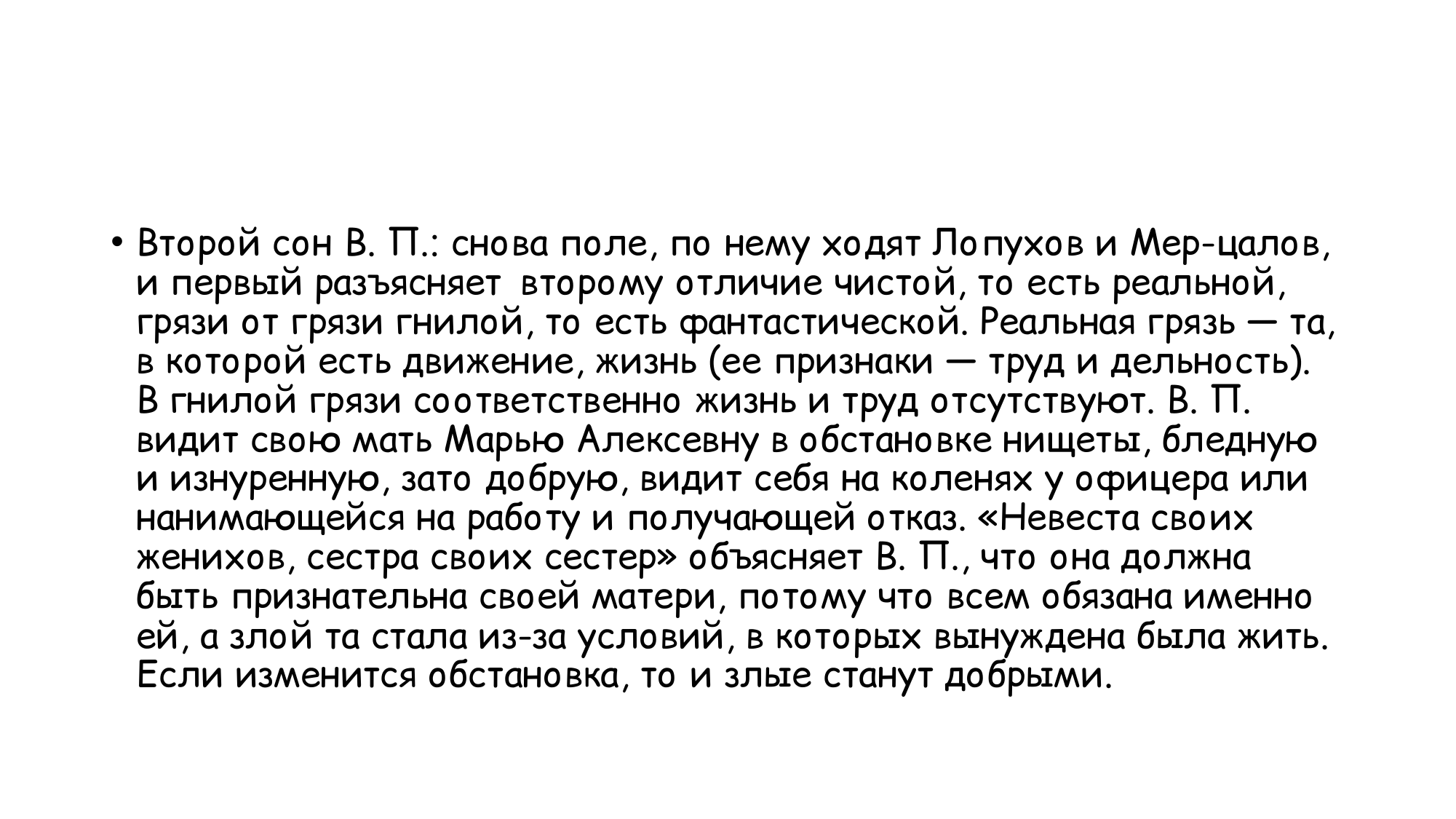

#
Второй сон В. П.: снова поле, по нему ходят Лопухов и Мер-цалов, и первый разъясняет второму отличие чистой, то есть реальной, грязи от грязи гнилой, то есть фантастической. Реальная грязь — та, в которой есть движение, жизнь (ее признаки — труд и дельность). В гнилой грязи соответственно жизнь и труд отсутствуют. В. П. видит свою мать Марью Алексевну в обстановке нищеты, бледную и изнуренную, зато добрую, видит себя на коленях у офицера или нанимающейся на работу и получающей отказ. «Невеста своих женихов, сестра своих сестер» объясняет В. П., что она должна быть признательна своей матери, потому что всем обязана именно ей, а злой та стала из-за условий, в которых вынуждена была жить. Если изменится обстановка, то и злые станут добрыми.